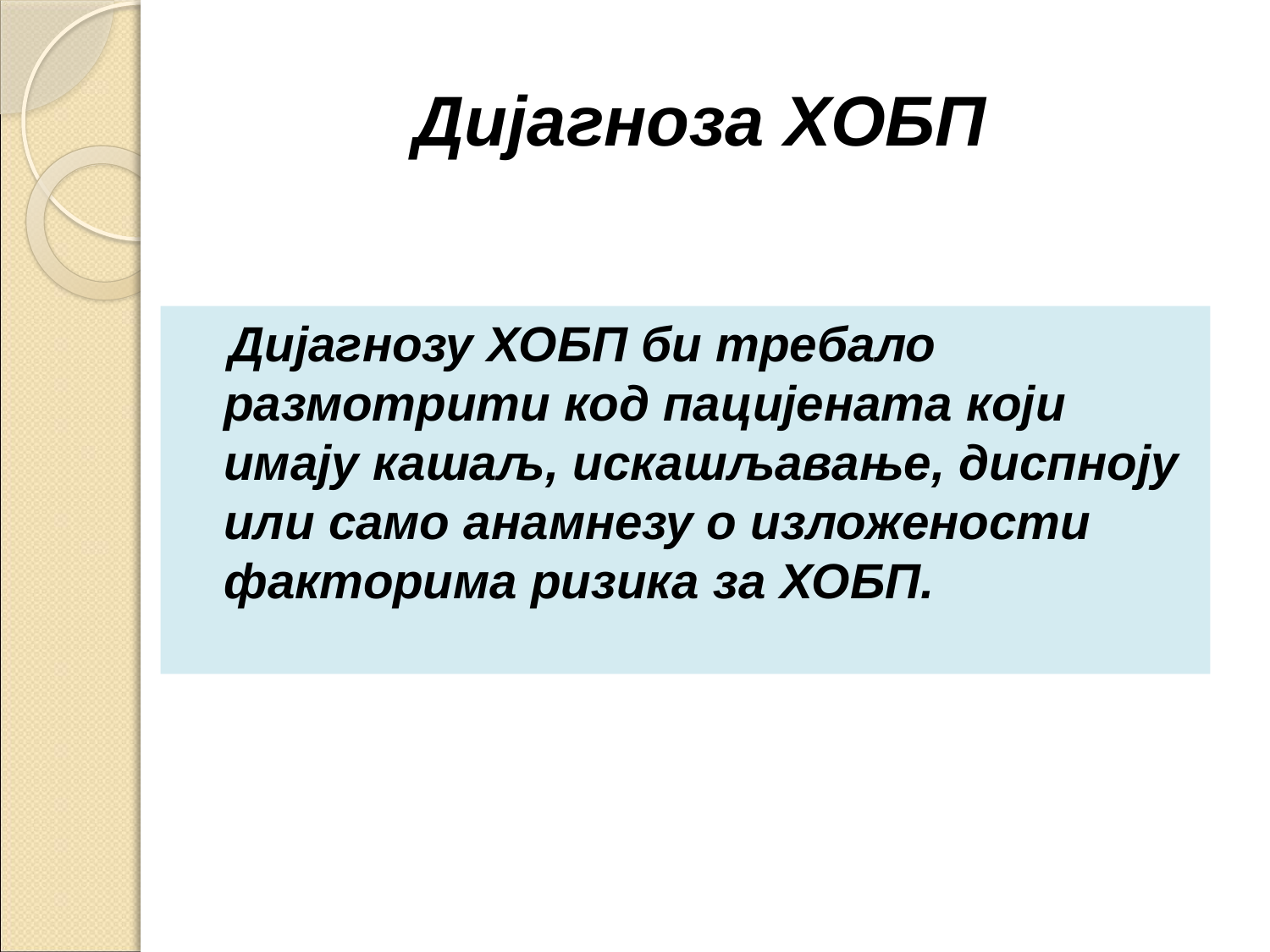

# Дијагноза ХОБП
   Дијагнозу ХОБП би требало размотрити код пацијената који имају кашаљ, искашљавање, диспноју или само анамнезу о изложености факторима ризика за ХОБП.